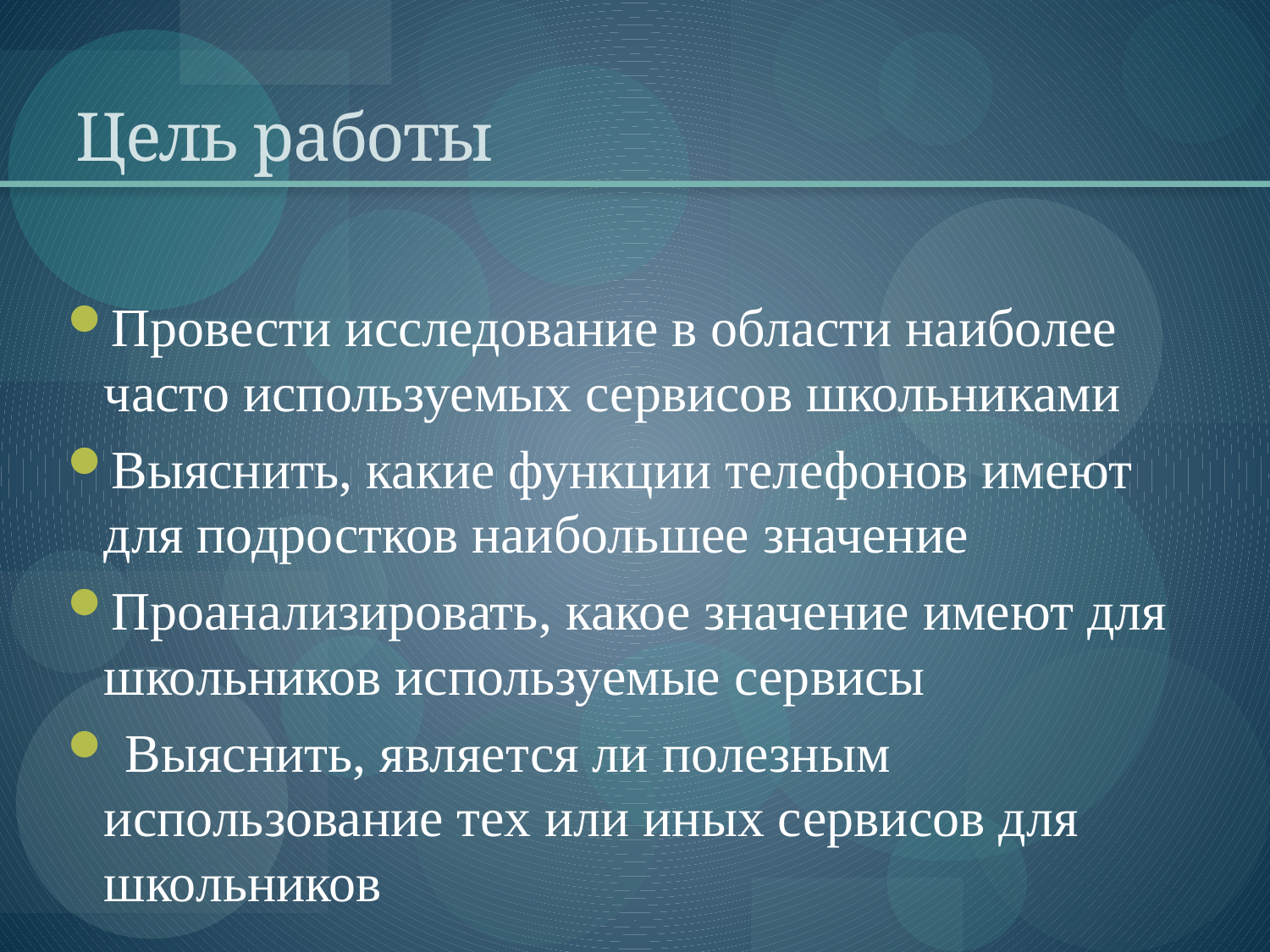

# Цель работы
Провести исследование в области наиболее часто используемых сервисов школьниками
Выяснить, какие функции телефонов имеют для подростков наибольшее значение
Проанализировать, какое значение имеют для школьников используемые сервисы
 Выяснить, является ли полезным  использование тех или иных сервисов для школьников